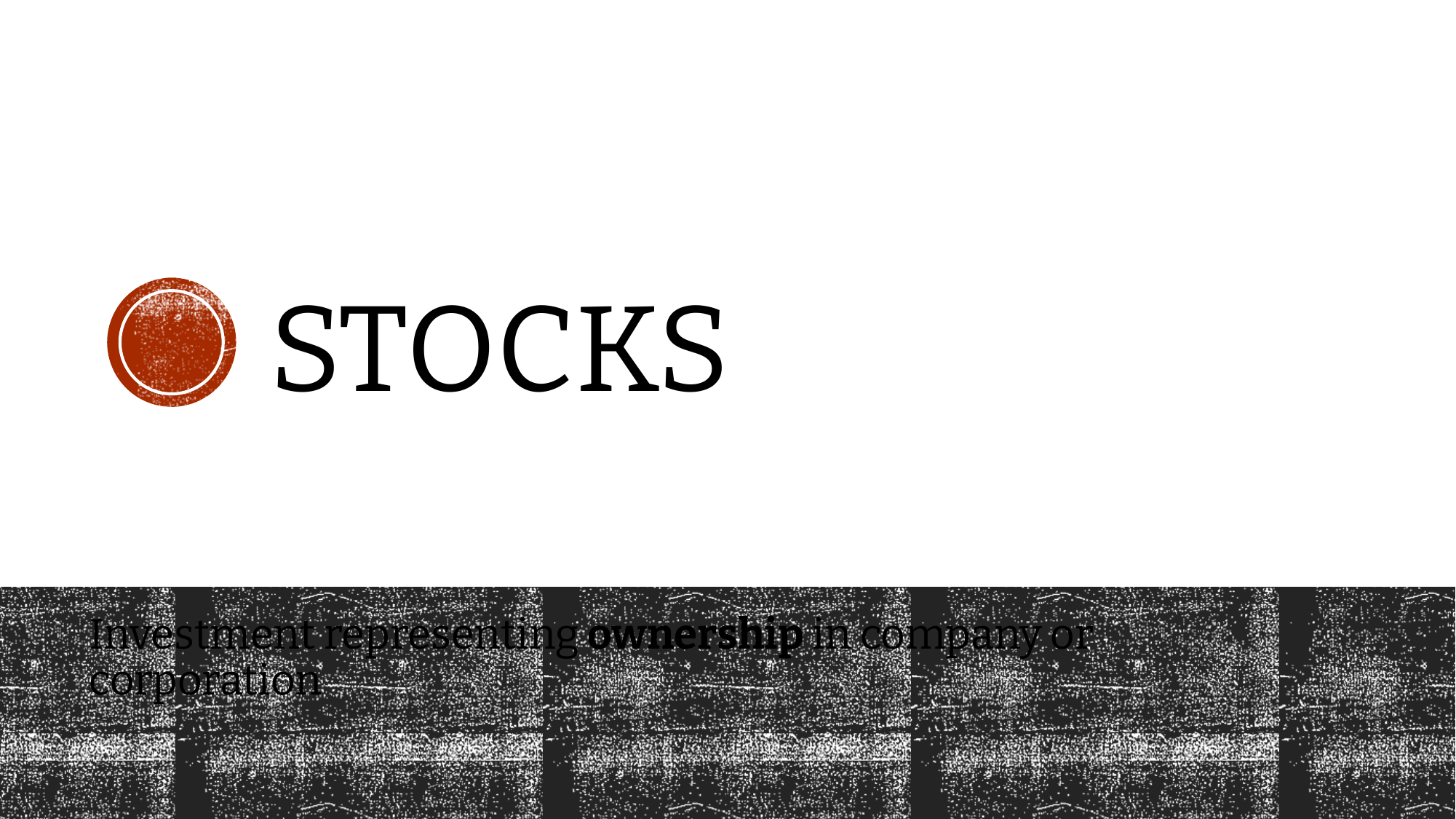

# Stocks
Investment representing ownership in company or corporation